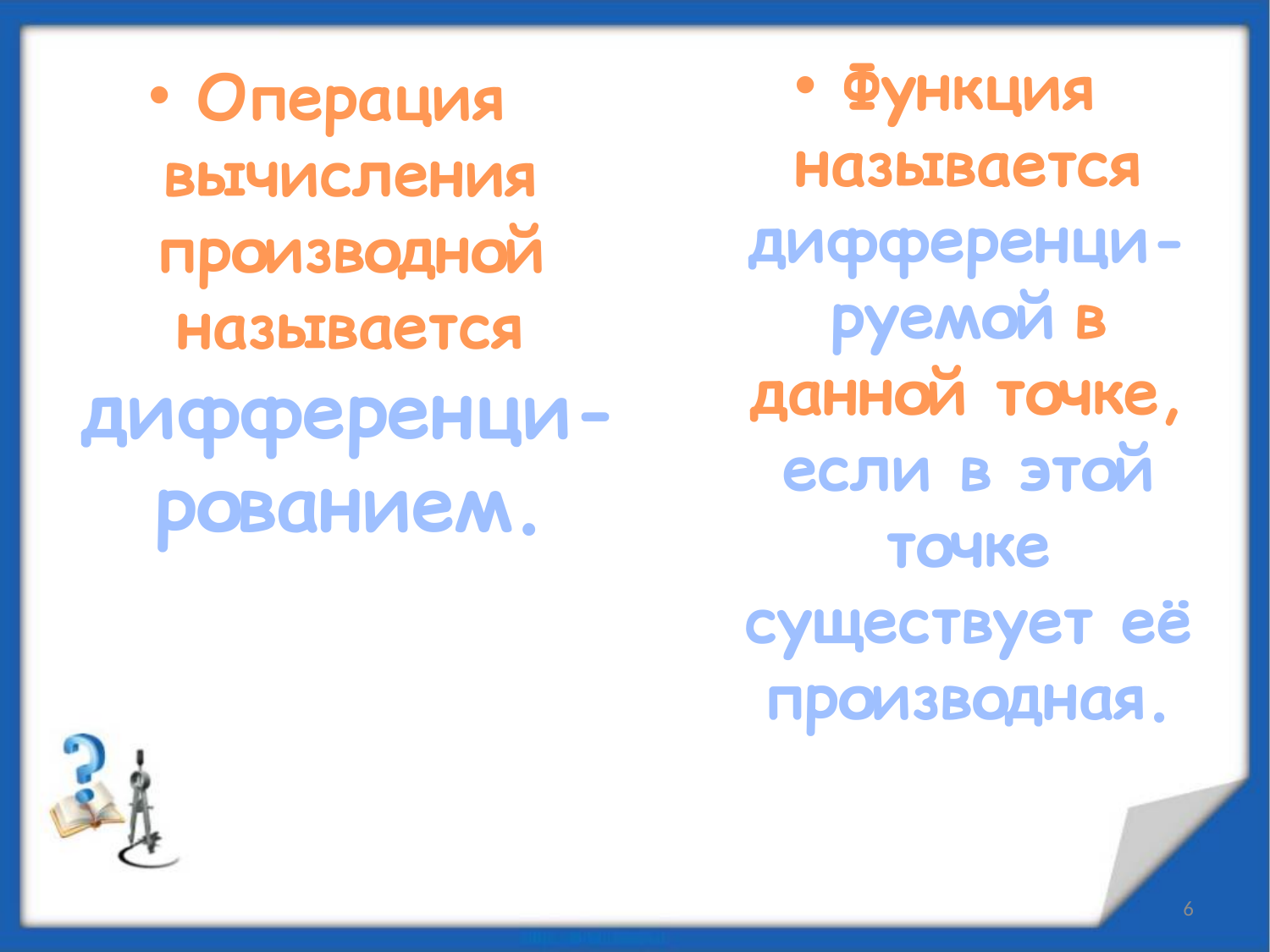

Функция называется дифференци-руемой в данной точке, если в этой точке существует её производная.
Операция вычисления производной называется дифференци-рованием.
6